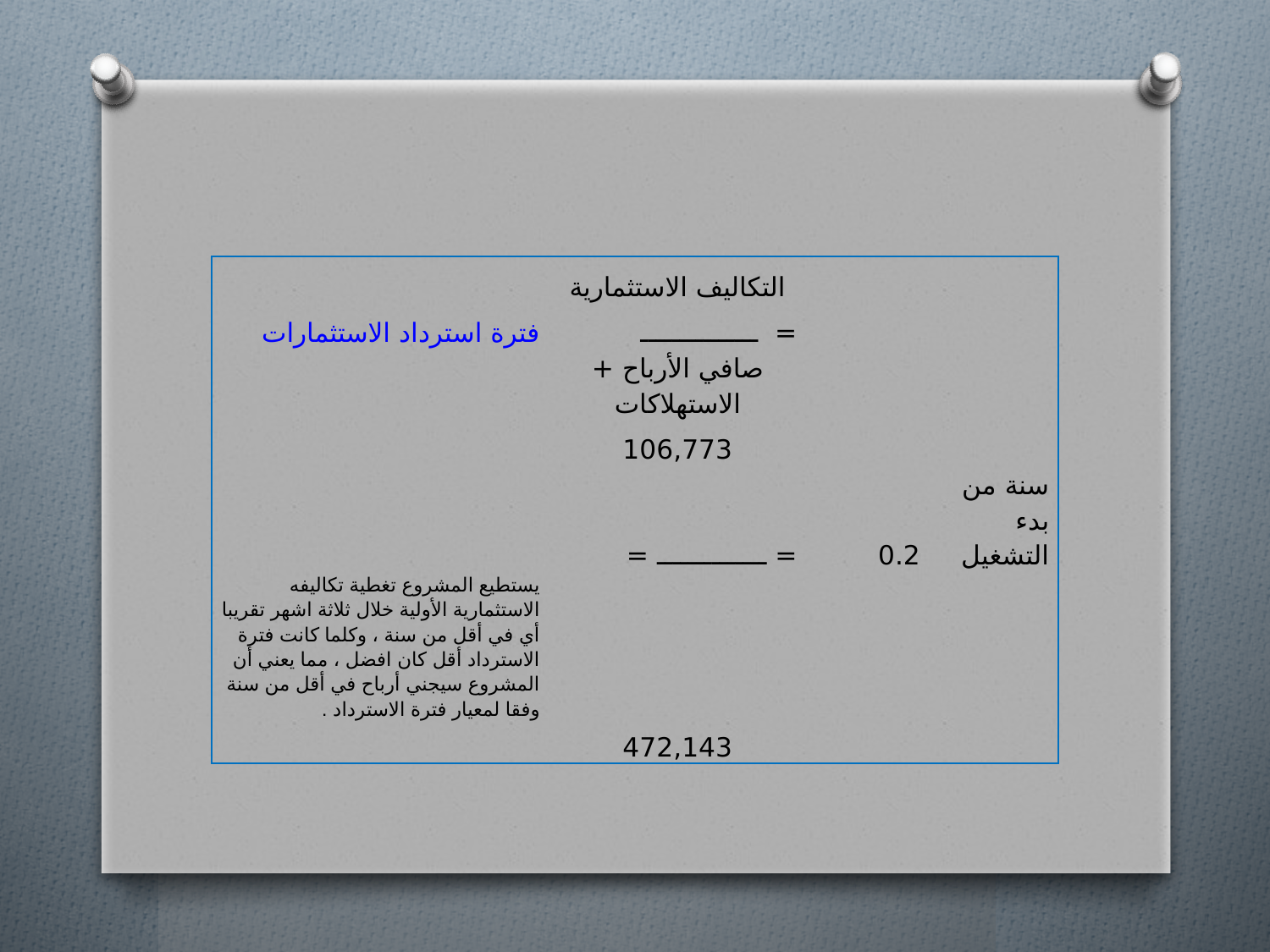

|  | التكاليف الاستثمارية |  |  |
| --- | --- | --- | --- |
| فترة استرداد الاستثمارات | = ـــــــــــــــ |  |  |
|  | صافي الأرباح + الاستهلاكات |  |  |
|  | 106,773 |  |  |
|  | = ــــــــــــــ = | 0.2 | سنة من بدء التشغيل |
| يستطيع المشروع تغطية تكاليفه الاستثمارية الأولية خلال ثلاثة اشهر تقريبا أي في أقل من سنة ، وكلما كانت فترة الاسترداد أقل كان افضل ، مما يعني أن المشروع سيجني أرباح في أقل من سنة وفقا لمعيار فترة الاسترداد . | 472,143 |  |  |